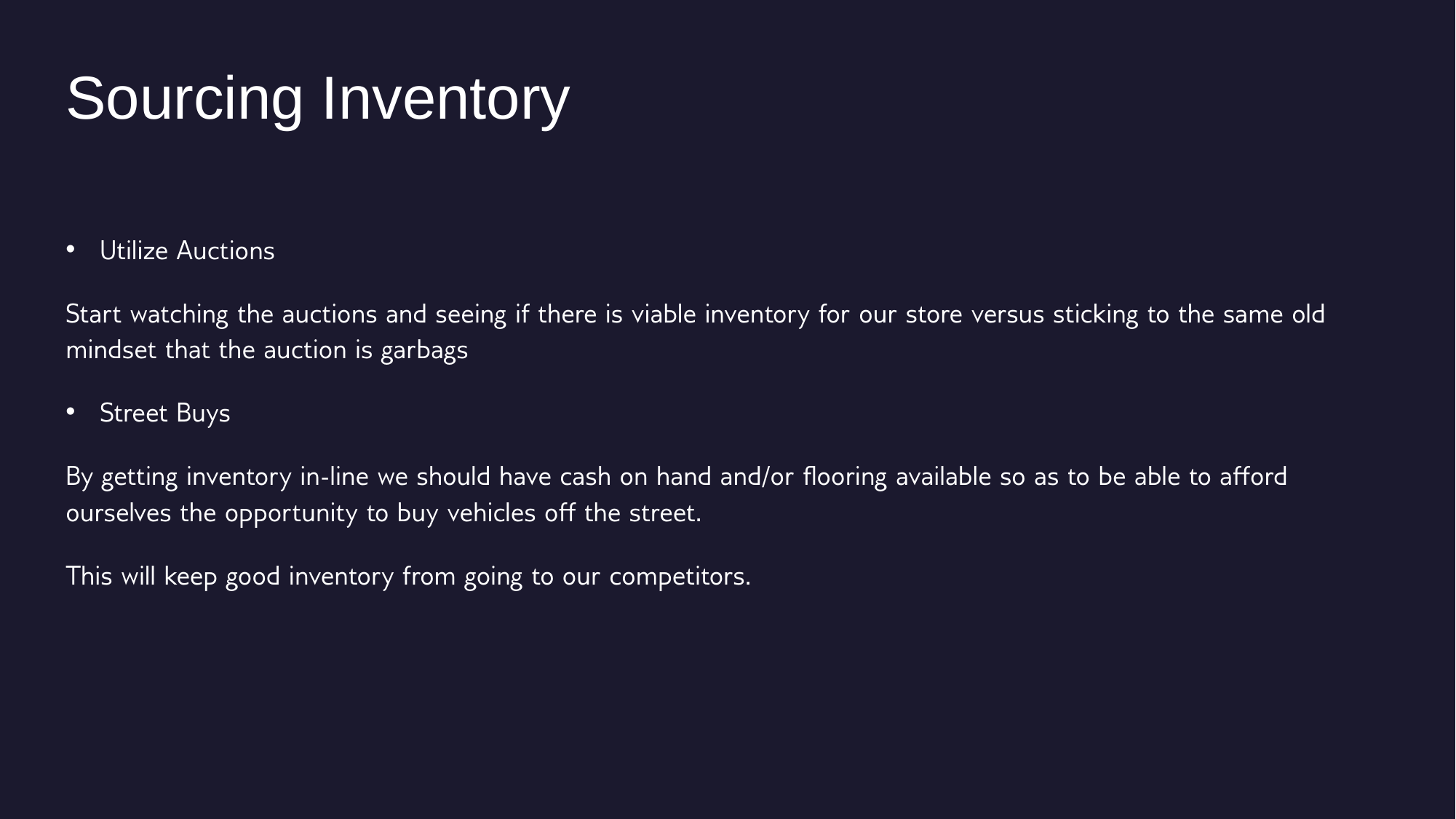

# Sourcing Inventory
Utilize Auctions
Start watching the auctions and seeing if there is viable inventory for our store versus sticking to the same old mindset that the auction is garbags
Street Buys
By getting inventory in-line we should have cash on hand and/or flooring available so as to be able to afford ourselves the opportunity to buy vehicles off the street.
This will keep good inventory from going to our competitors.